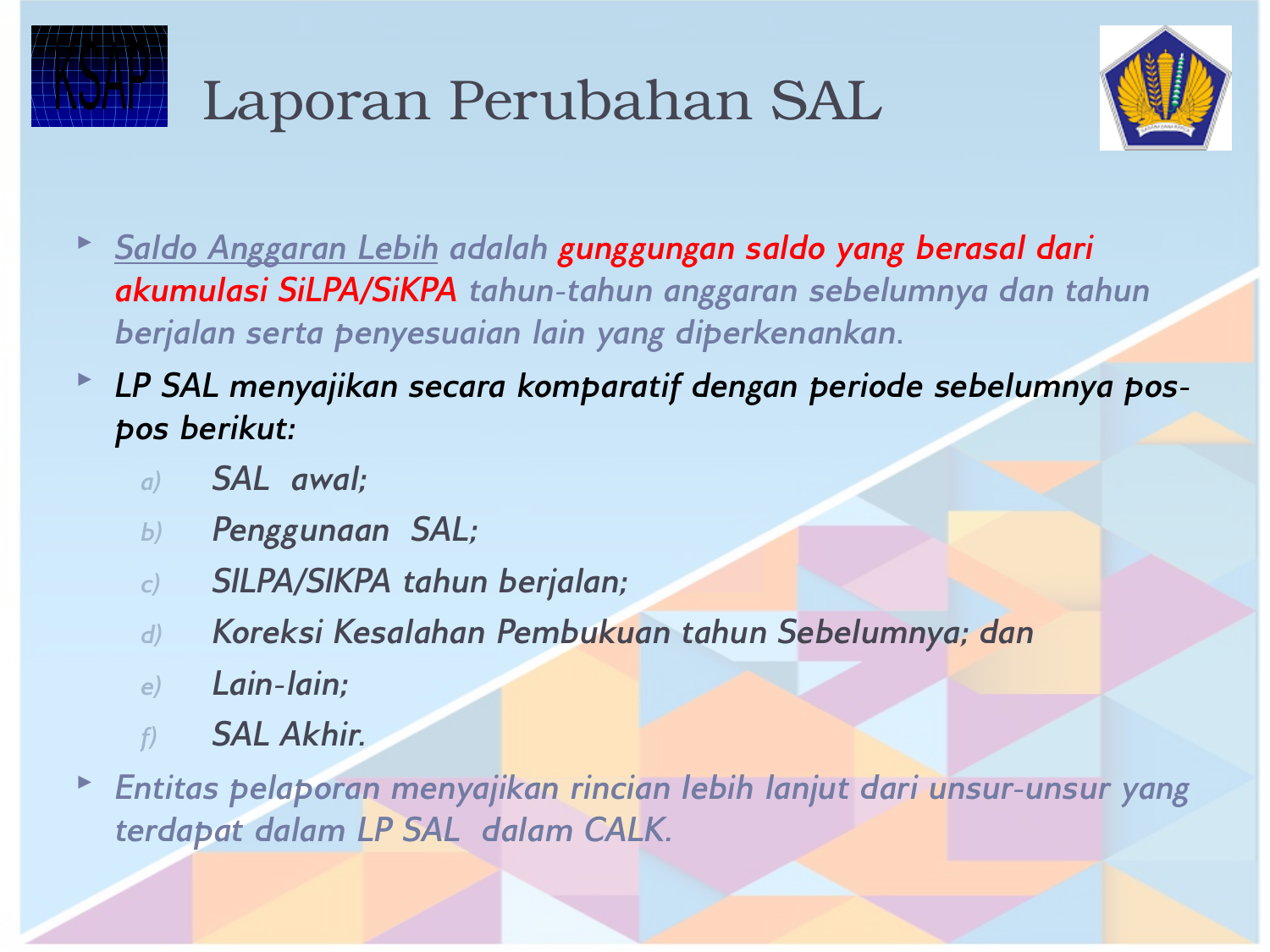

# Laporan Perubahan SAL
Saldo Anggaran Lebih adalah gunggungan saldo yang berasal dari akumulasi SiLPA/SiKPA tahun-tahun anggaran sebelumnya dan tahun berjalan serta penyesuaian lain yang diperkenankan.
LP SAL menyajikan secara komparatif dengan periode sebelumnya pos-pos berikut:
SAL  awal;
Penggunaan  SAL;
SILPA/SIKPA tahun berjalan;
Koreksi Kesalahan Pembukuan tahun Sebelumnya; dan
Lain-lain;
SAL Akhir.
Entitas pelaporan menyajikan rincian lebih lanjut dari unsur-unsur yang terdapat dalam LP SAL  dalam CALK.